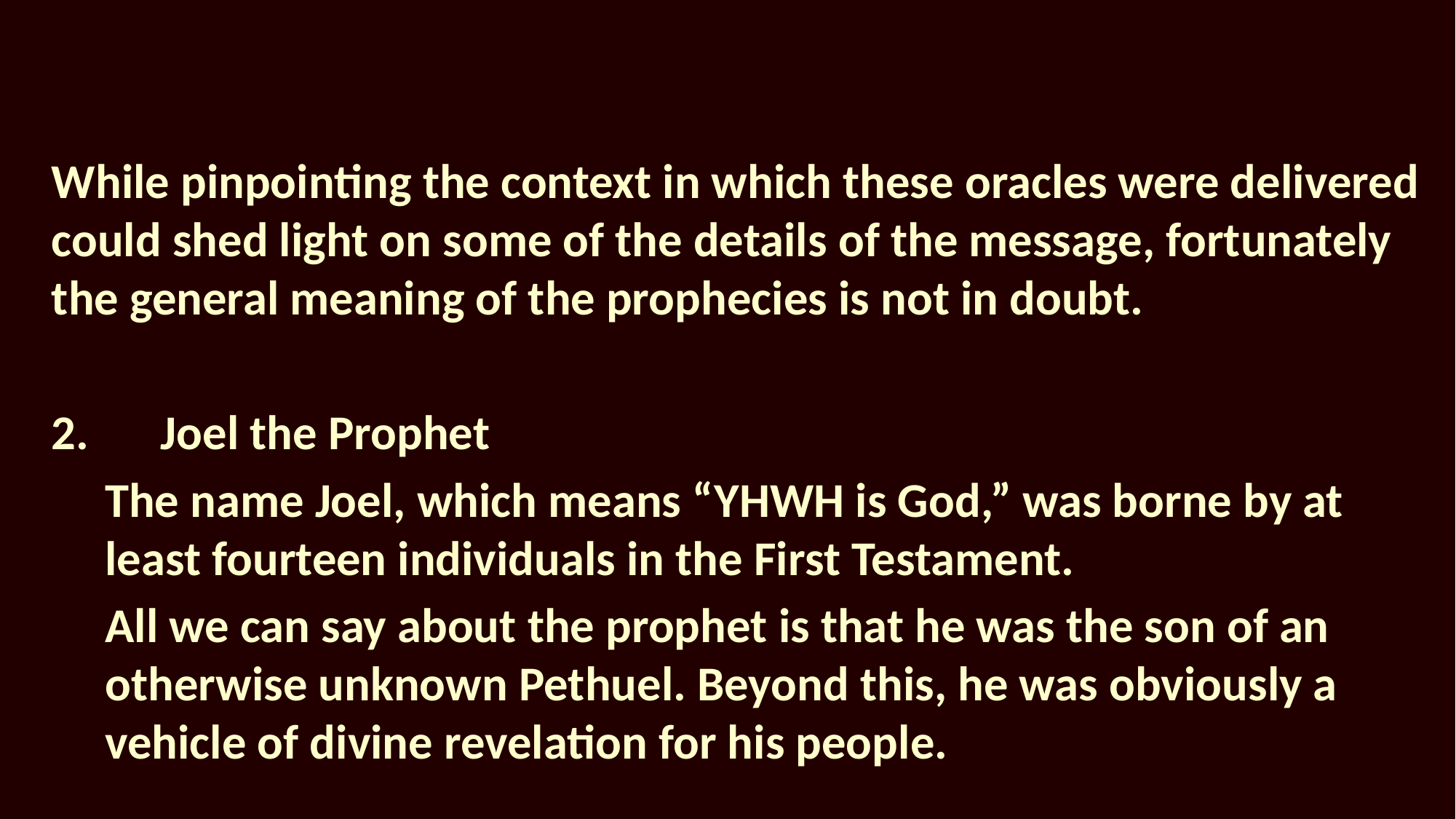

While pinpointing the context in which these oracles were delivered could shed light on some of the details of the message, fortunately the general meaning of the prophecies is not in doubt.

2.	Joel the Prophet
The name Joel, which means “YHWH is God,” was borne by at least fourteen individuals in the First Testament.
All we can say about the prophet is that he was the son of an otherwise unknown Pethuel. Beyond this, he was obviously a vehicle of divine revelation for his people.